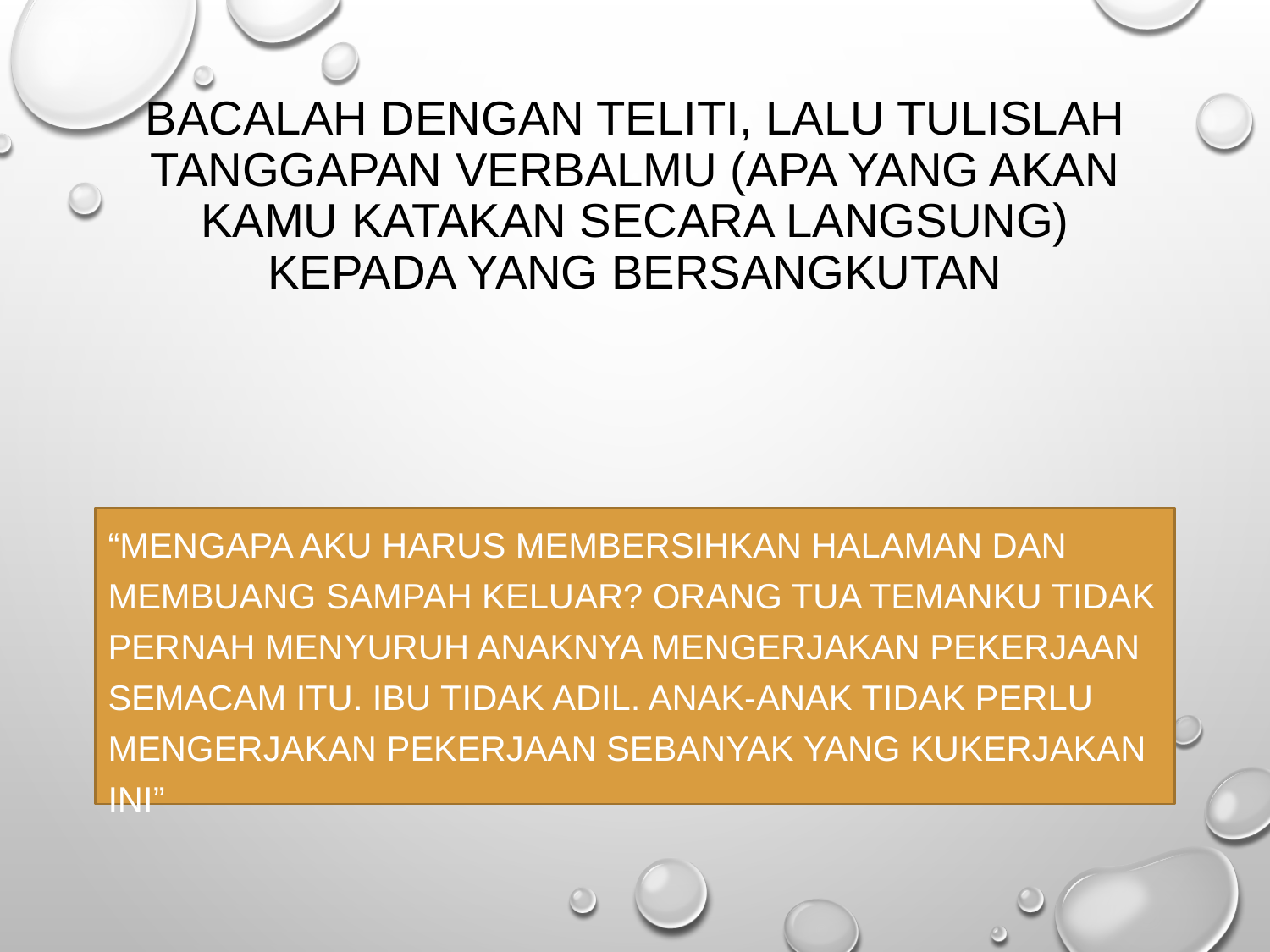

# Bacalah dengan teliti, lalu tulislah tanggapan verbalmu (apa yang akan kamu katakan secara langsung) kepada yang beRsangkutan
“Mengapa aku harus membersihkan halaman dan membuang sampah keluar? Orang tua temanku tidak pernah menyuruh anaknya mengerjakan pekerjaan semacam itu. Ibu tidak adil. Anak-anak tidak perlu mengerjakan pekerjaan sebanyak yang kukerjakan ini”